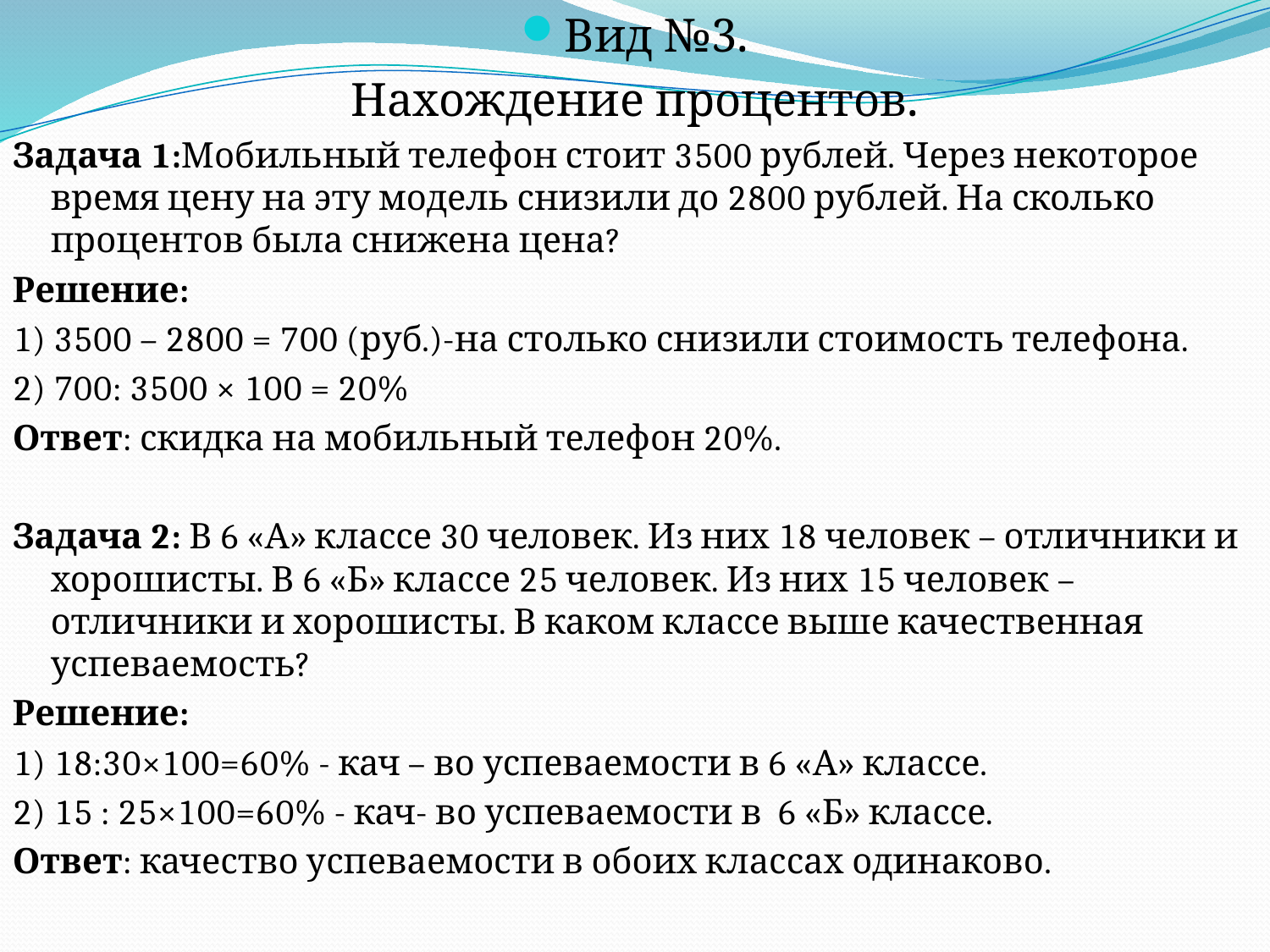

Вид №3.
Нахождение процентов.
Задача 1:Мобильный телефон стоит 3500 рублей. Через некоторое время цену на эту модель снизили до 2800 рублей. На сколько процентов была снижена цена?
Решение:
1) 3500 – 2800 = 700 (руб.)-на столько снизили стоимость телефона.
2) 700: 3500 × 100 = 20%
Ответ: скидка на мобильный телефон 20%.

Задача 2: В 6 «А» классе 30 человек. Из них 18 человек – отличники и хорошисты. В 6 «Б» классе 25 человек. Из них 15 человек – отличники и хорошисты. В каком классе выше качественная успеваемость?
Решение:
1) 18:30×100=60% - кач – во успеваемости в 6 «А» классе.
2) 15 : 25×100=60% - кач- во успеваемости в  6 «Б» классе.
Ответ: качество успеваемости в обоих классах одинаково.